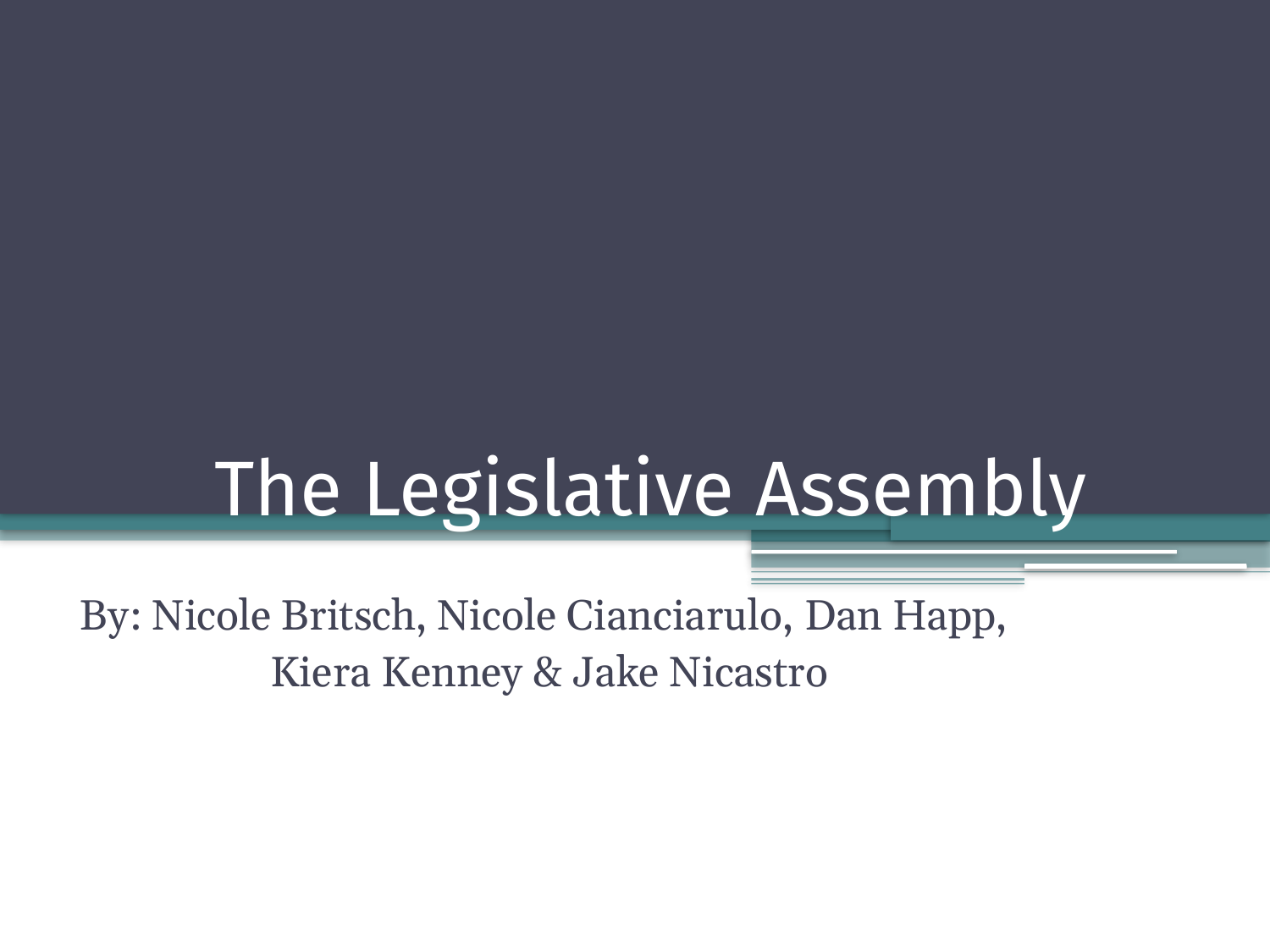

# The Legislative Assembly
By: Nicole Britsch, Nicole Cianciarulo, Dan Happ,
Kiera Kenney & Jake Nicastro